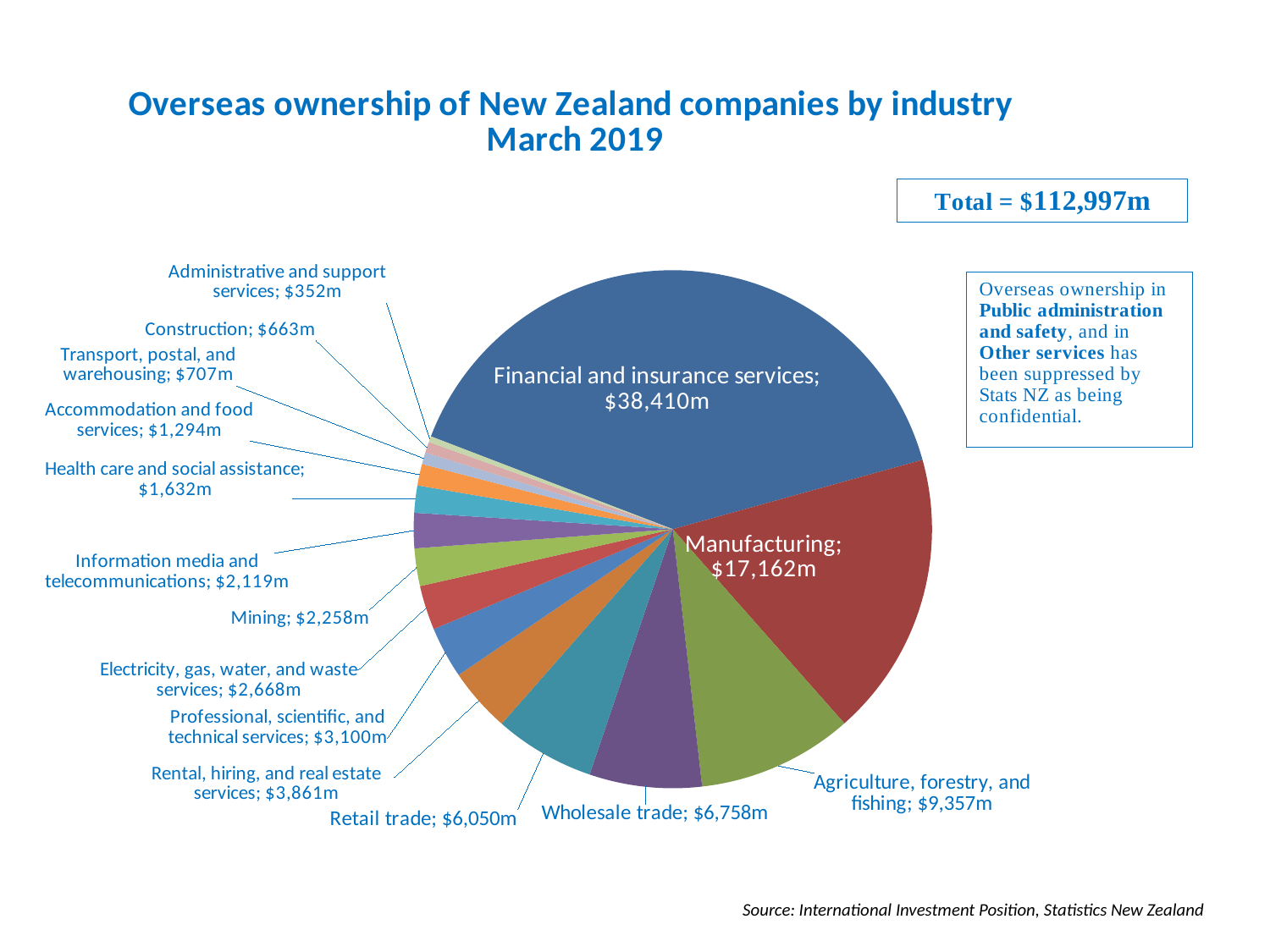

[unsupported chart]

### Chart: Overseas ownership of New Zealand companies by industry at March 2013

| Category |
|---|
Source: International Investment Position, Statistics New Zealand